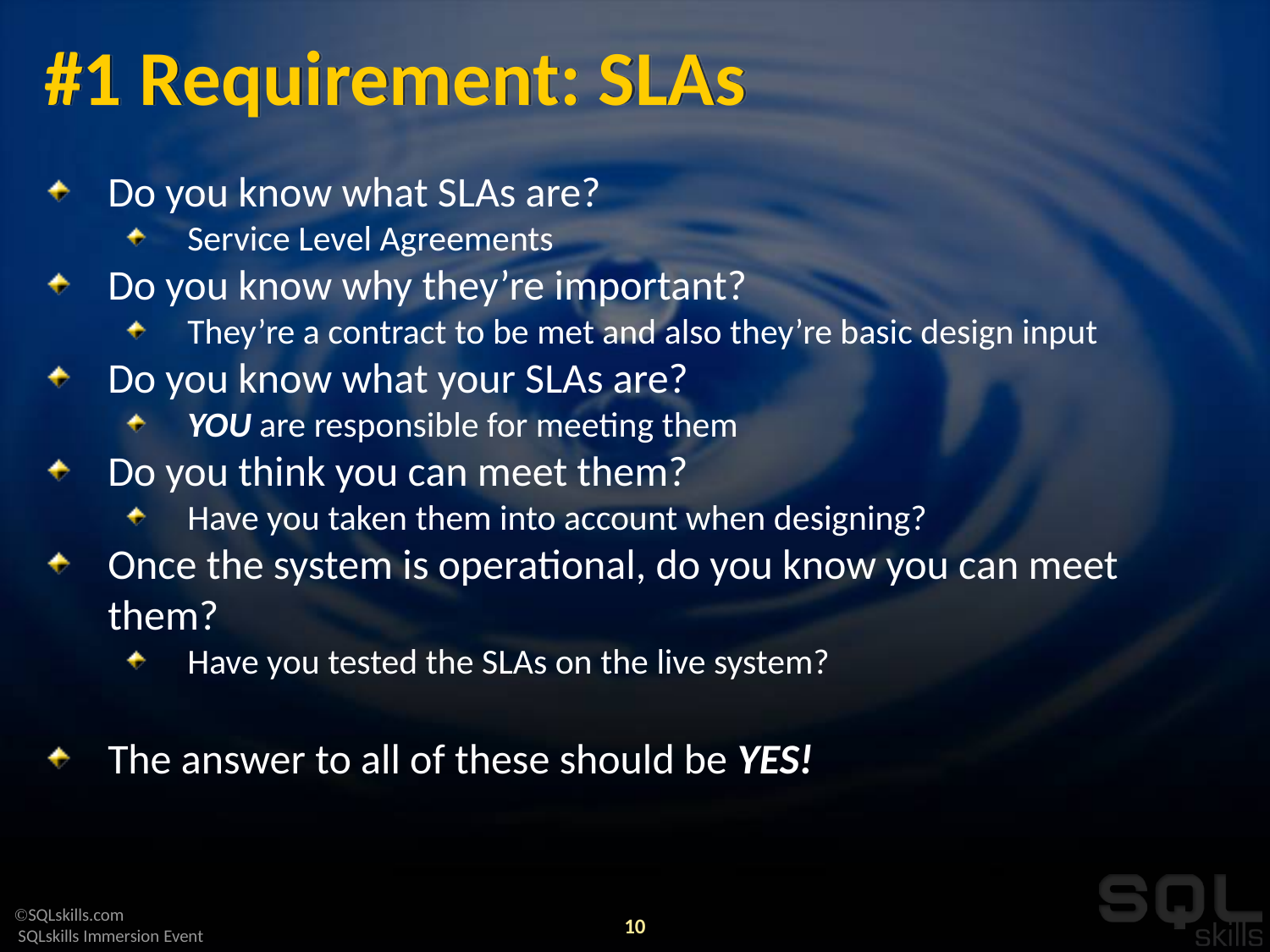

# #1 Requirement: SLAs
Do you know what SLAs are?
Service Level Agreements
Do you know why they’re important?
They’re a contract to be met and also they’re basic design input
Do you know what your SLAs are?
YOU are responsible for meeting them
Do you think you can meet them?
Have you taken them into account when designing?
Once the system is operational, do you know you can meet them?
Have you tested the SLAs on the live system?

The answer to all of these should be YES!
10